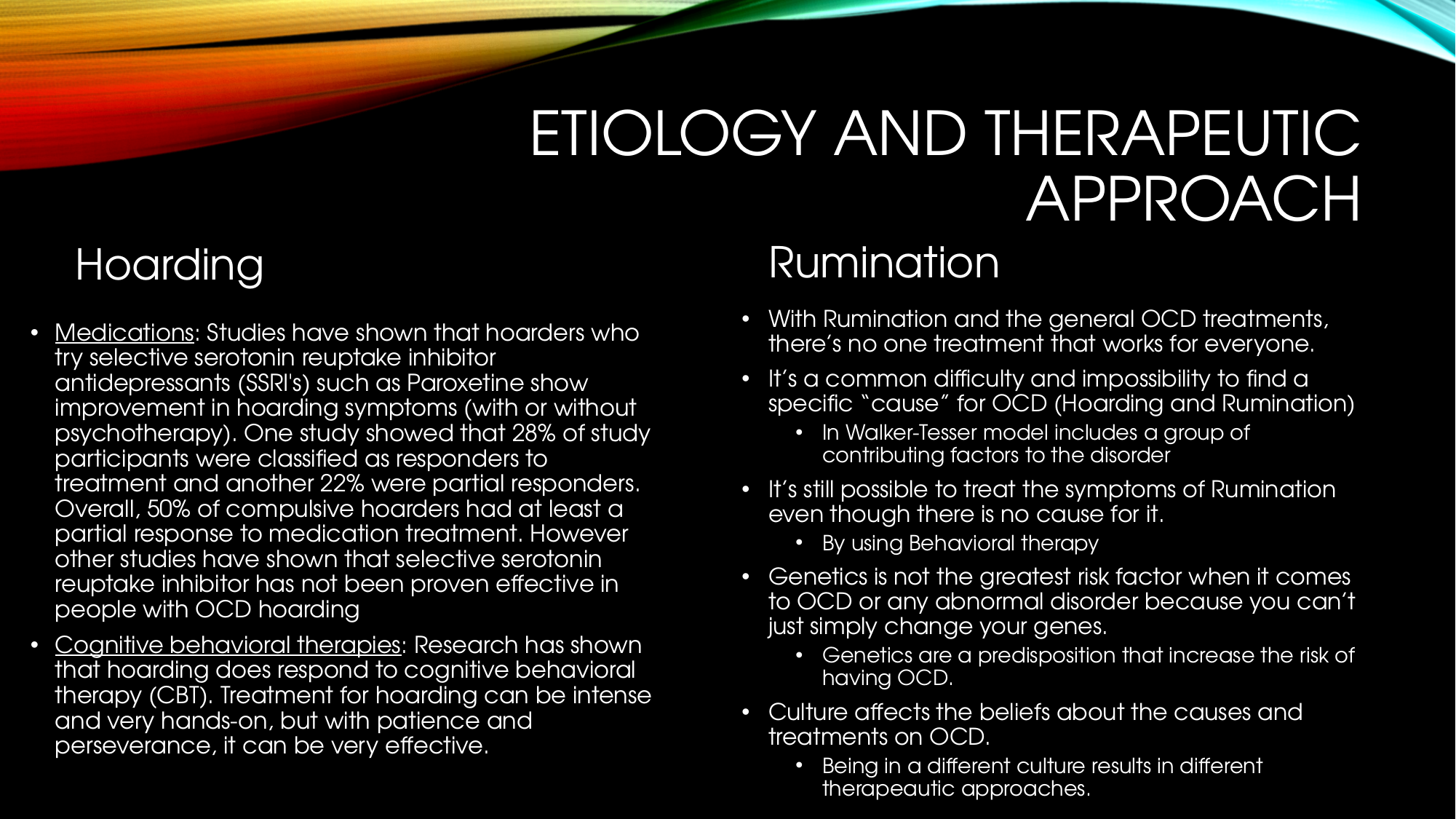

# Etiology and therapeutic approach
Hoarding
Rumination
With Rumination and the general OCD treatments, there’s no one treatment that works for everyone.
It’s a common difficulty and impossibility to find a specific “cause” for OCD (Hoarding and Rumination)
In Walker-Tesser model includes a group of contributing factors to the disorder
It’s still possible to treat the symptoms of Rumination even though there is no cause for it.
By using Behavioral therapy
Genetics is not the greatest risk factor when it comes to OCD or any abnormal disorder because you can’t just simply change your genes.
Genetics are a predisposition that increase the risk of having OCD.
Culture affects the beliefs about the causes and treatments on OCD.
Being in a different culture results in different therapeautic approaches.

Medications: Studies have shown that hoarders who try selective serotonin reuptake inhibitor antidepressants (SSRI's) such as Paroxetine show improvement in hoarding symptoms (with or without psychotherapy). One study showed that 28% of study participants were classified as responders to treatment and another 22% were partial responders. Overall, 50% of compulsive hoarders had at least a partial response to medication treatment. However other studies have shown that selective serotonin reuptake inhibitor has not been proven effective in people with OCD hoarding
Cognitive behavioral therapies: Research has shown that hoarding does respond to cognitive behavioral therapy (CBT). Treatment for hoarding can be intense and very hands-on, but with patience and perseverance, it can be very effective.